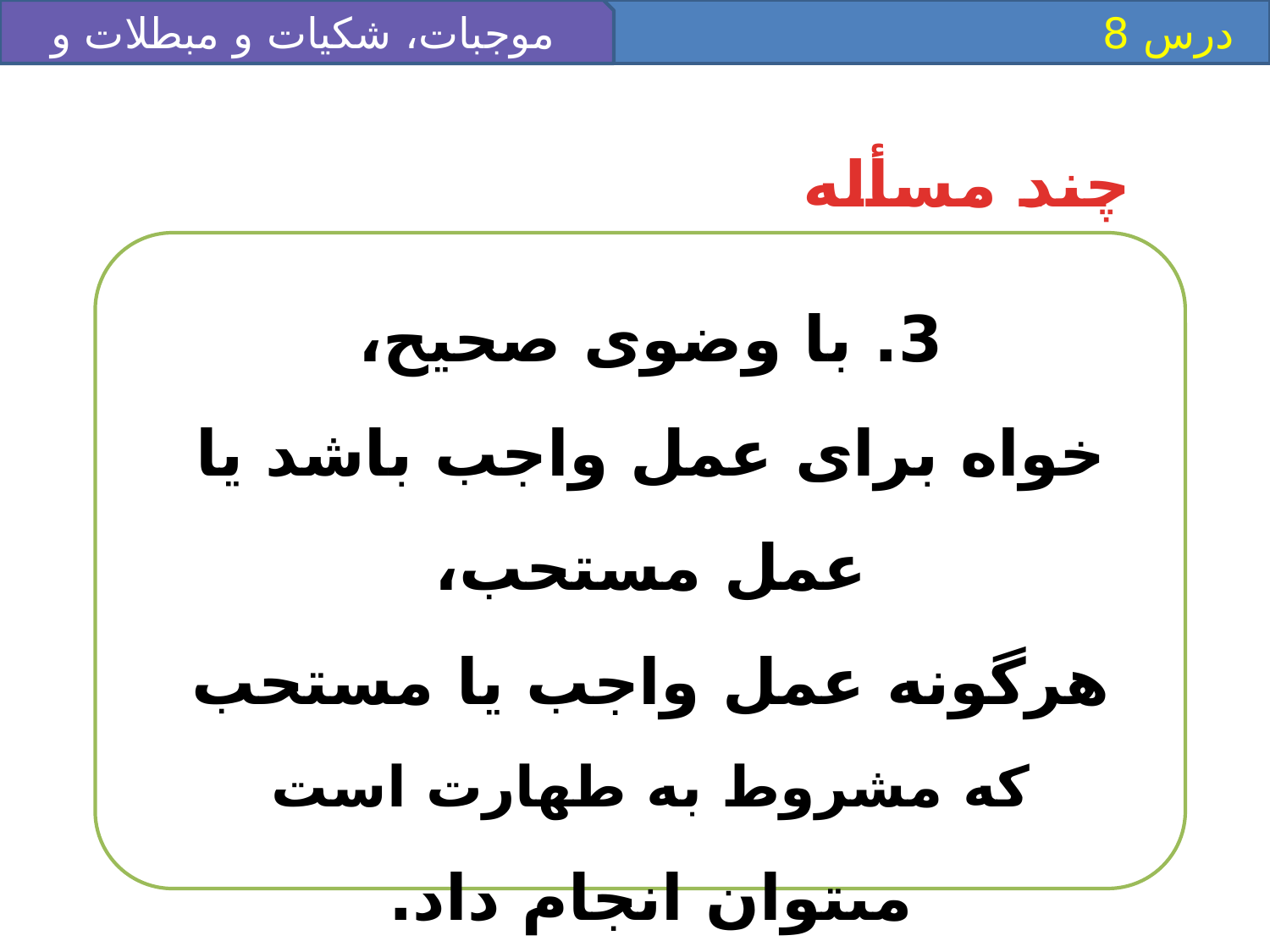

موجبات، شکيات و مبطلات و ضو
 درس 8
چند مسأله

3. با وضوى صحيح،
خواه براى عمل واجب باشد يا عمل مستحب،
هرگونه عمل واجب يا مستحب
 كه مشروط به طهارت است
مى‏توان انجام داد.